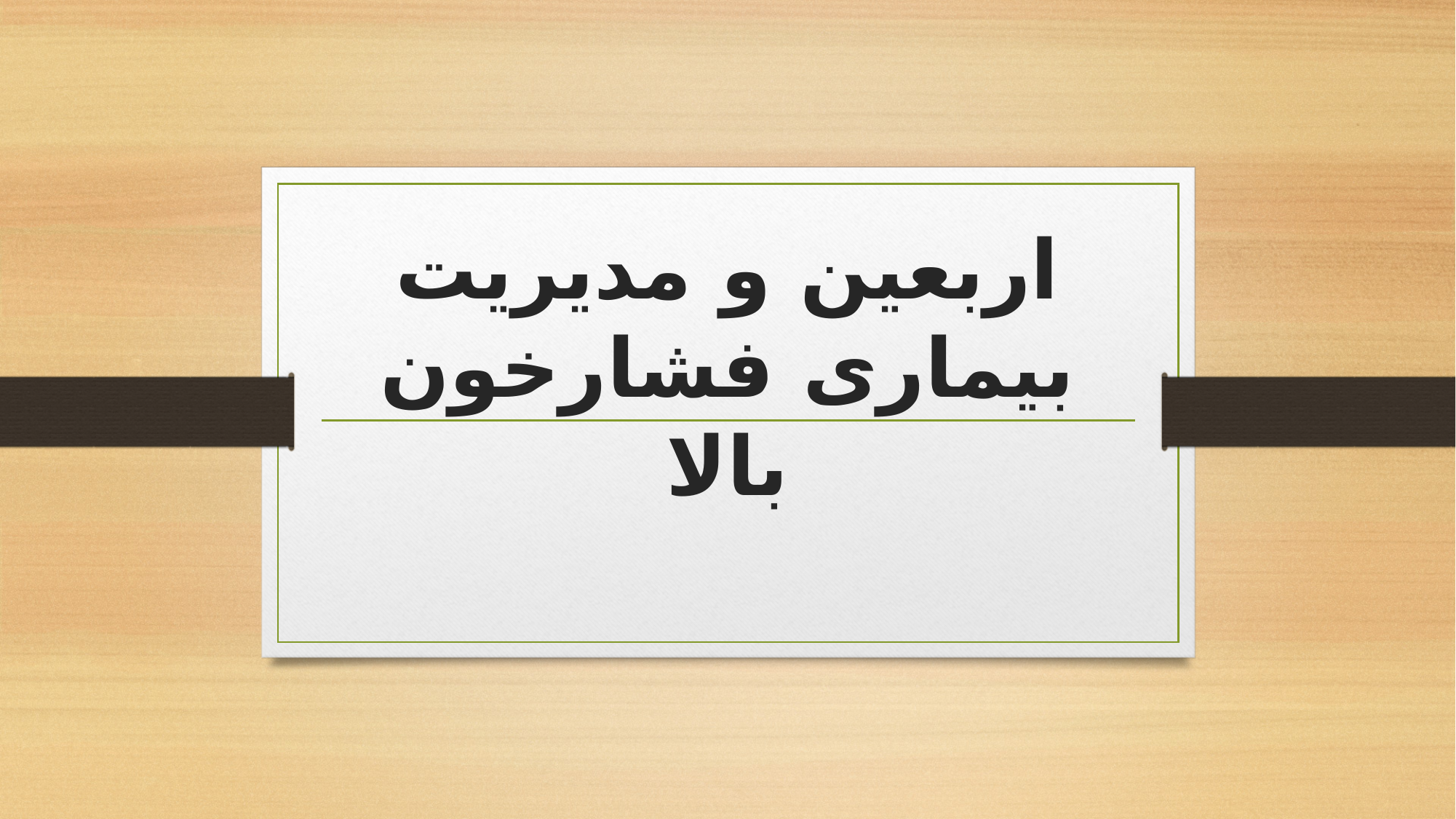

# اربعین و مدیریت بیماری فشارخون بالا